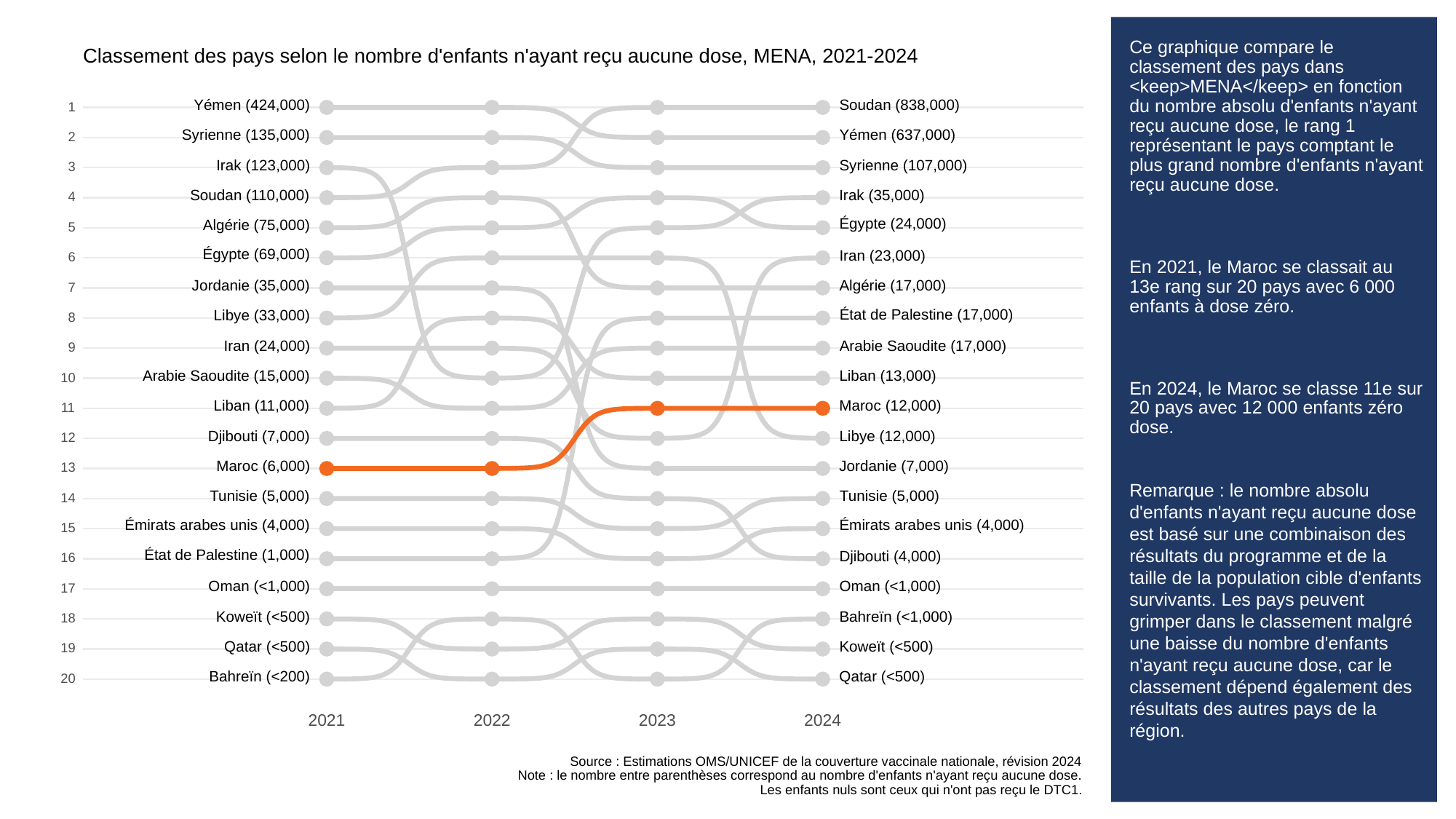

# Ce graphique compare le classement des pays dans <keep>MENA</keep> en fonction du nombre absolu d'enfants n'ayant reçu aucune dose, le rang 1 représentant le pays comptant le plus grand nombre d'enfants n'ayant reçu aucune dose.

En 2021, le Maroc se classait au 13e rang sur 20 pays avec 6 000 enfants à dose zéro.

En 2024, le Maroc se classe 11e sur 20 pays avec 12 000 enfants zéro dose.

Remarque : le nombre absolu d'enfants n'ayant reçu aucune dose est basé sur une combinaison des résultats du programme et de la taille de la population cible d'enfants survivants. Les pays peuvent grimper dans le classement malgré une baisse du nombre d'enfants n'ayant reçu aucune dose, car le classement dépend également des résultats des autres pays de la région.

Classement des pays selon le nombre d'enfants n'ayant reçu aucune dose, MENA, 2021-2024
Yémen (424,000)
Soudan (838,000)

1

Syrienne (135,000)
Yémen (637,000)

2

Irak (123,000)
Syrienne (107,000)

3

Soudan (110,000)
Irak (35,000)

4

Égypte (24,000)
Algérie (75,000)

5

Égypte (69,000)
Iran (23,000)

6

Jordanie (35,000)
Algérie (17,000)

7

État de Palestine (17,000)
Libye (33,000)

8

Iran (24,000)
Arabie Saoudite (17,000)

9

Arabie Saoudite (15,000)
Liban (13,000)

10

Liban (11,000)
Maroc (12,000)

11

Djibouti (7,000)
Libye (12,000)

12

Maroc (6,000)
Jordanie (7,000)

13

Tunisie (5,000)
Tunisie (5,000)

14

Émirats arabes unis (4,000)
Émirats arabes unis (4,000)

15

État de Palestine (1,000)
Djibouti (4,000)

16

Oman (<1,000)
Oman (<1,000)

17

Koweït (<500)
Bahreïn (<1,000)

18

Qatar (<500)
Koweït (<500)

19

Qatar (<500)
Bahreïn (<200)

20

2023
2021
2022
2024
Source : Estimations OMS/UNICEF de la couverture vaccinale nationale, révision 2024
Note : le nombre entre parenthèses correspond au nombre d'enfants n'ayant reçu aucune dose.
Les enfants nuls sont ceux qui n'ont pas reçu le DTC1.